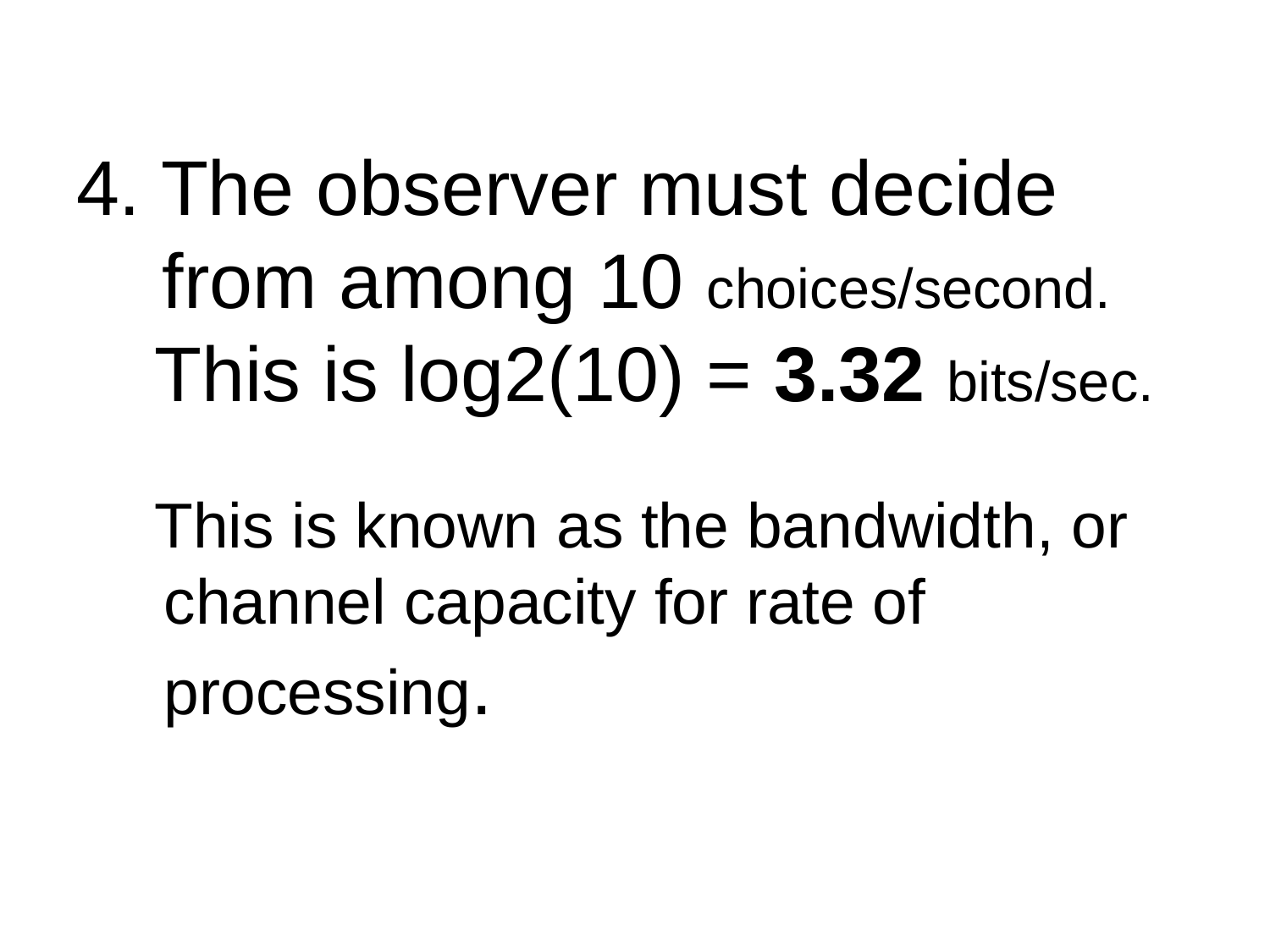

4. The observer must decide
    from among 10 choices/second.
     This is log2(10) = 3.32 bits/sec.
     This is known as the bandwidth, or
     channel capacity for rate of
     processing.